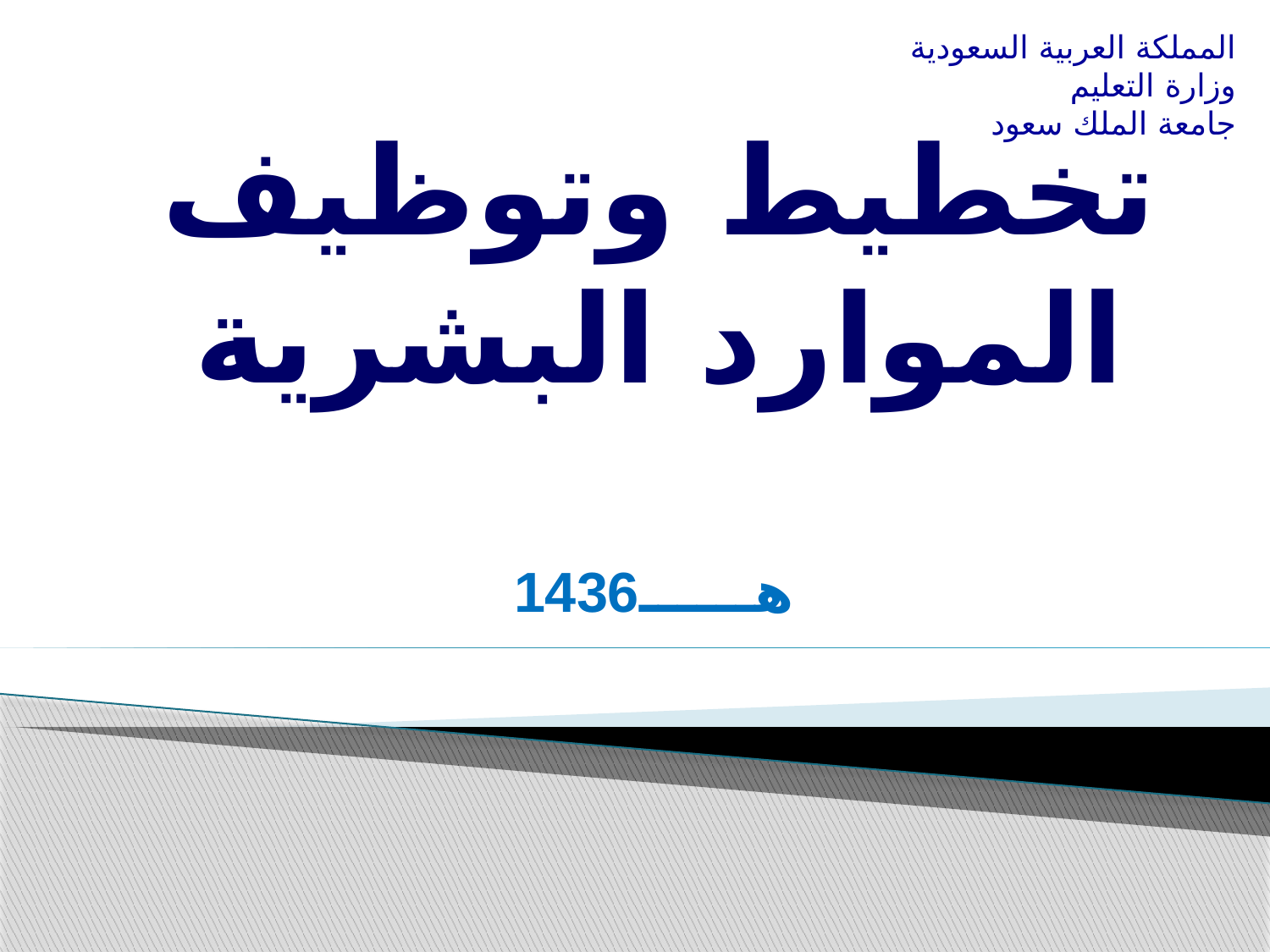

المملكة العربية السعودية
وزارة التعليم
جامعة الملك سعود
# تخطيط وتوظيف الموارد البشرية
1436هــــــ